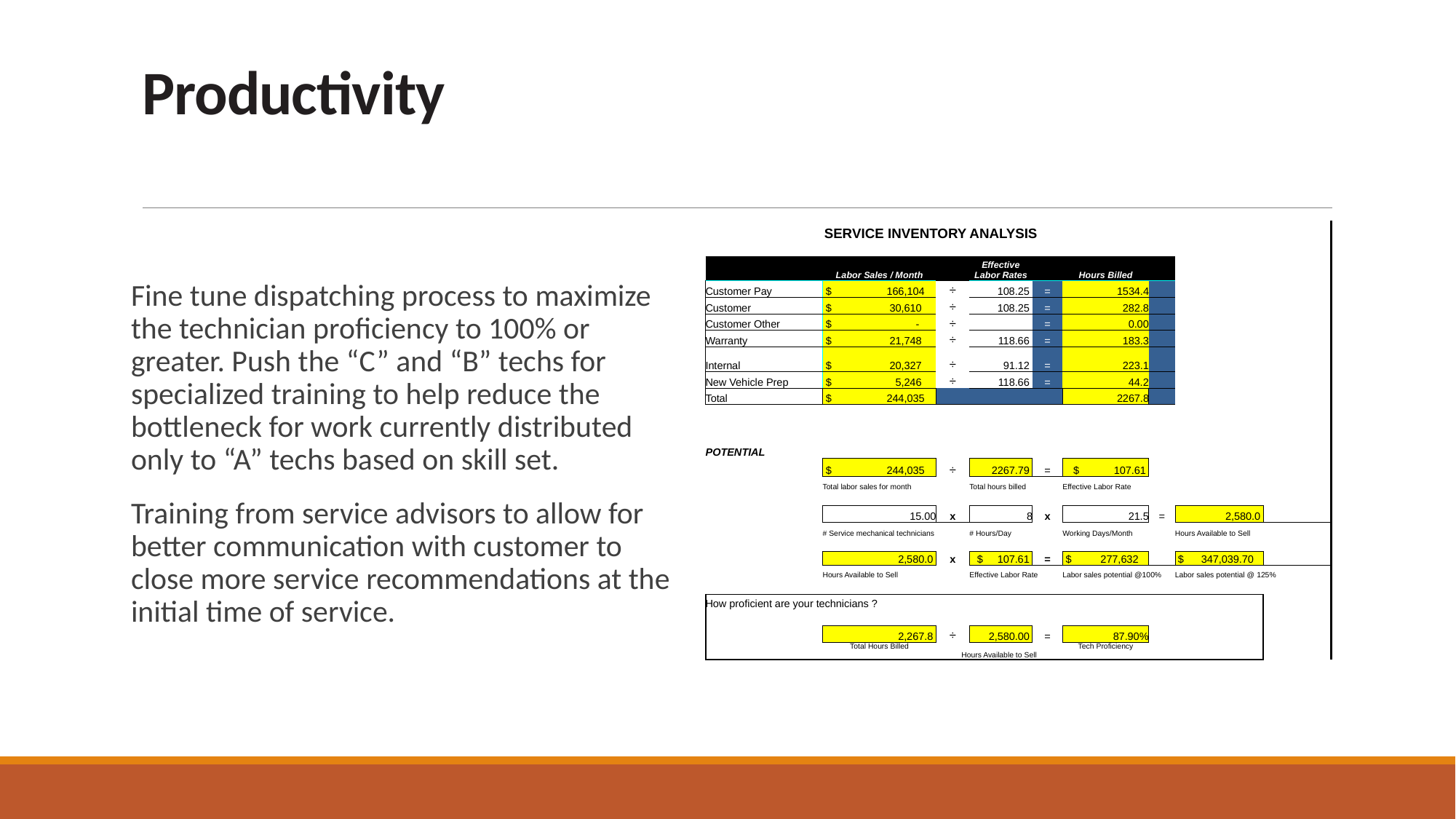

# Productivity

Fine tune dispatching process to maximize the technician proficiency to 100% or greater. Push the “C” and “B” techs for specialized training to help reduce the bottleneck for work currently distributed only to “A” techs based on skill set.
Training from service advisors to allow for better communication with customer to close more service recommendations at the initial time of service.
| SERVICE INVENTORY ANALYSIS |  |  |  |  |  |  |  |  |
| --- | --- | --- | --- | --- | --- | --- | --- | --- |
|  |  |  |  |  |  |  |  |  |
|  | Labor Sales / Month |  | Effective Labor Rates |  | Hours Billed |  |  |  |
| Customer Pay | $ 166,104 | ÷ | 108.25 | = | 1534.4 |  |  |  |
| Customer | $ 30,610 | ÷ | 108.25 | = | 282.8 |  |  |  |
| Customer Other | $ - | ÷ |  | = | 0.00 |  |  |  |
| Warranty | $ 21,748 | ÷ | 118.66 | = | 183.3 |  |  |  |
| Internal | $ 20,327 | ÷ | 91.12 | = | 223.1 |  |  |  |
| New Vehicle Prep | $ 5,246 | ÷ | 118.66 | = | 44.2 |  |  |  |
| Total | $ 244,035 |  |  |  | 2267.8 |  |  |  |
|  |  |  |  |  |  |  |  |  |
| POTENTIAL |  |  |  |  |  |  |  |  |
|  | $ 244,035 | ÷ | 2267.79 | = | $ 107.61 |  |  |  |
|  | Total labor sales for month |  | Total hours billed |  | Effective Labor Rate |  |  |  |
|  |  |  |  |  |  |  |  |  |
|  | 15.00 | x | 8 | x | 21.5 | = | 2,580.0 |  |
|  | # Service mechanical technicians |  | # Hours/Day |  | Working Days/Month |  | Hours Available to Sell |  |
|  |  |  |  |  |  |  |  |  |
|  | 2,580.0 | x | $ 107.61 | = | $ 277,632 |  | $ 347,039.70 |  |
|  | Hours Available to Sell |  | Effective Labor Rate |  | Labor sales potential @100% |  | Labor sales potential @ 125% |  |
|  |  |  |  |  |  |  |  |  |
| How proficient are your technicians ? |  |  |  |  |  |  |  |  |
|  |  |  |  |  |  |  |  |  |
|  | 2,267.8 | ÷ | 2,580.00 | = | 87.90% |  |  |  |
|  | Total Hours Billed | Hours Available to Sell |  |  | Tech Proficiency |  |  |  |